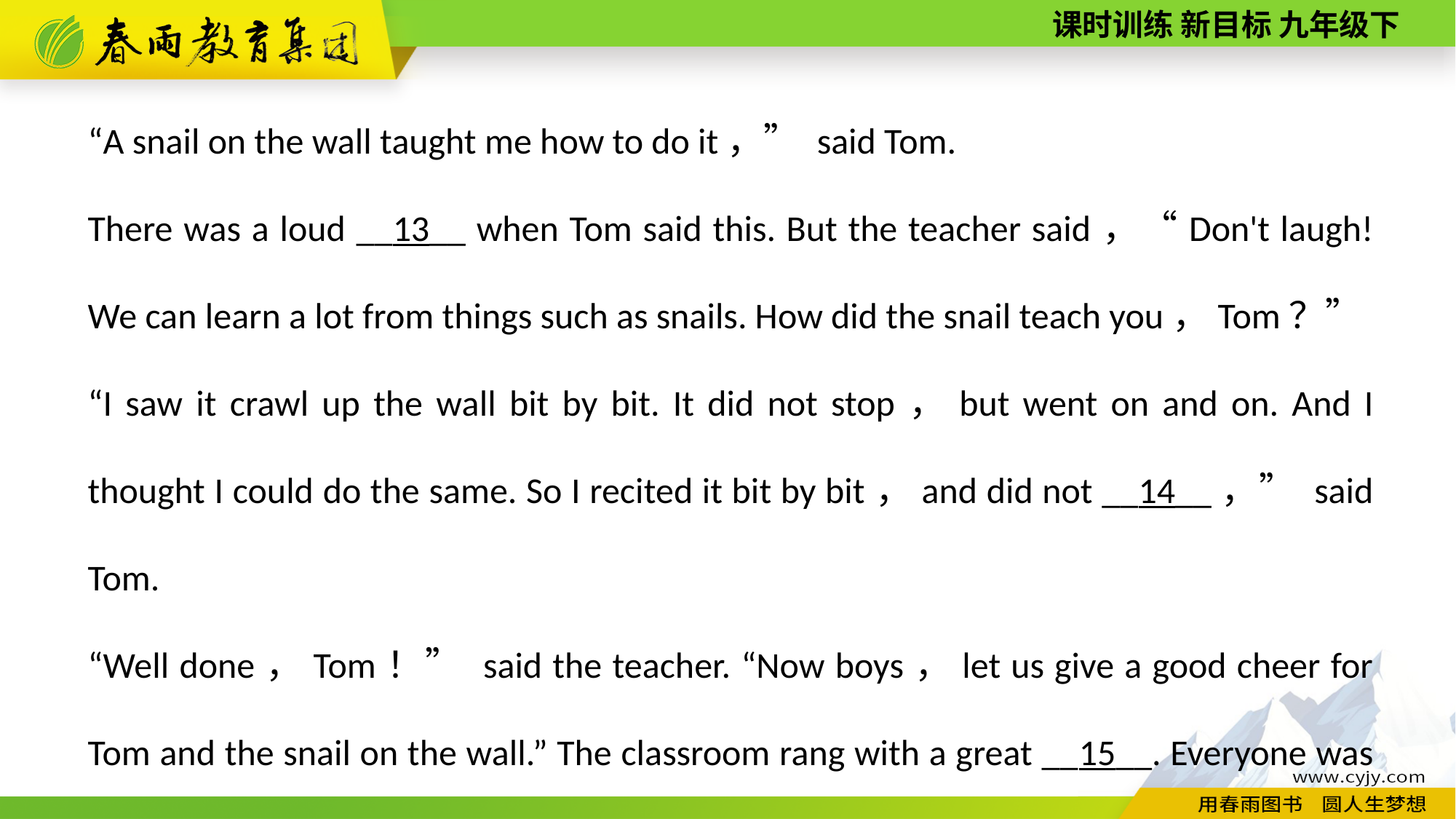

“A snail on the wall taught me how to do it，” said Tom.
There was a loud __13__ when Tom said this. But the teacher said，“Don't laugh! We can learn a lot from things such as snails. How did the snail teach you，Tom？”
“I saw it crawl up the wall bit by bit. It did not stop，but went on and on. And I thought I could do the same. So I recited it bit by bit，and did not __14__，” said Tom.
“Well done，Tom！” said the teacher. “Now boys，let us give a good cheer for Tom and the snail on the wall.” The classroom rang with a great __15__. Everyone was glad that “Slow Tom” won the prize at last.